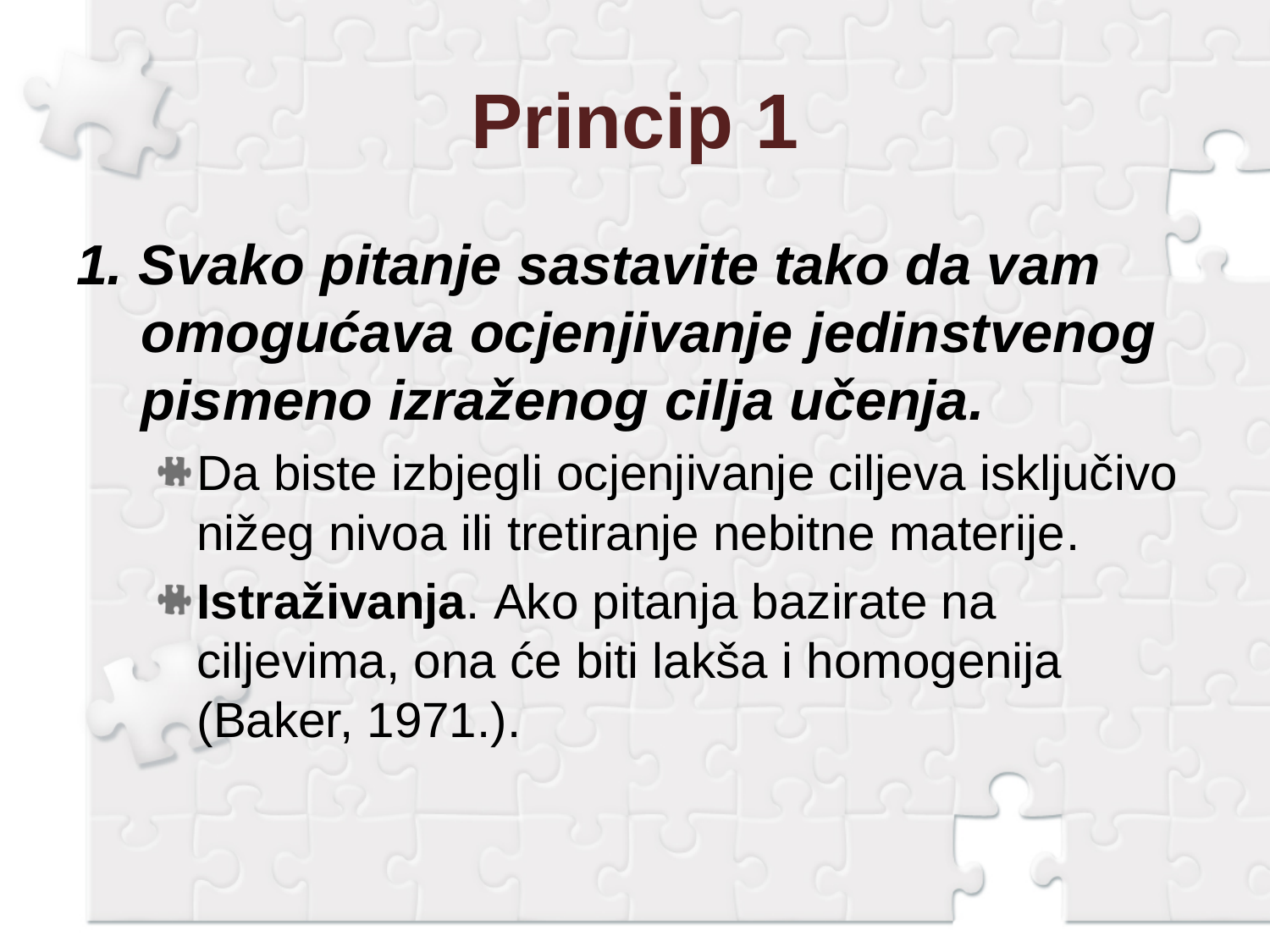

# Princip 1
1. Svako pitanje sastavite tako da vam omogućava ocjenjivanje jedinstvenog pismeno izraženog cilja učenja.
Da biste izbjegli ocjenjivanje ciljeva isključivo nižeg nivoa ili tretiranje nebitne materije.
Istraživanja. Ako pitanja bazirate na ciljevima, ona će biti lakša i homogenija (Baker, 1971.).